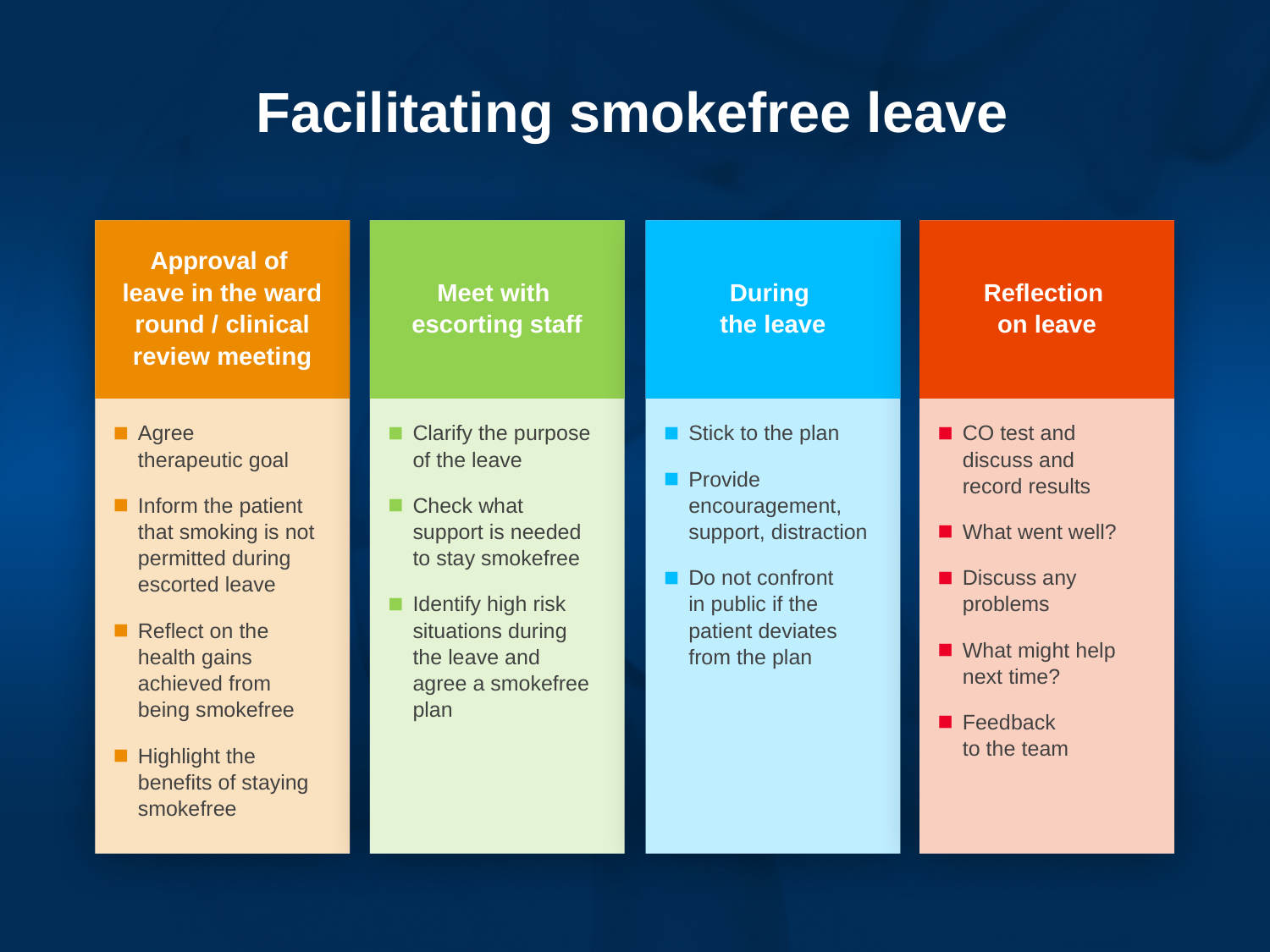

Facilitating smokefree leave

Approval of
leave in the ward round / clinical review meeting
Agree
therapeutic goal
Inform the patient that smoking is not permitted during escorted leave
Reflect on the health gains achieved from being smokefree
Highlight the benefits of staying smokefree

Meet with
escorting staff
Clarify the purpose of the leave
Check what support is needed to stay smokefree
Identify high risk situations during the leave and agree a smokefree plan

During
the leave
Stick to the plan
Provide encouragement, support, distraction
Do not confront
in public if the patient deviates from the plan

Reflection
on leave
CO test and discuss and
record results
What went well?
Discuss any problems
What might help next time?
Feedback
to the team